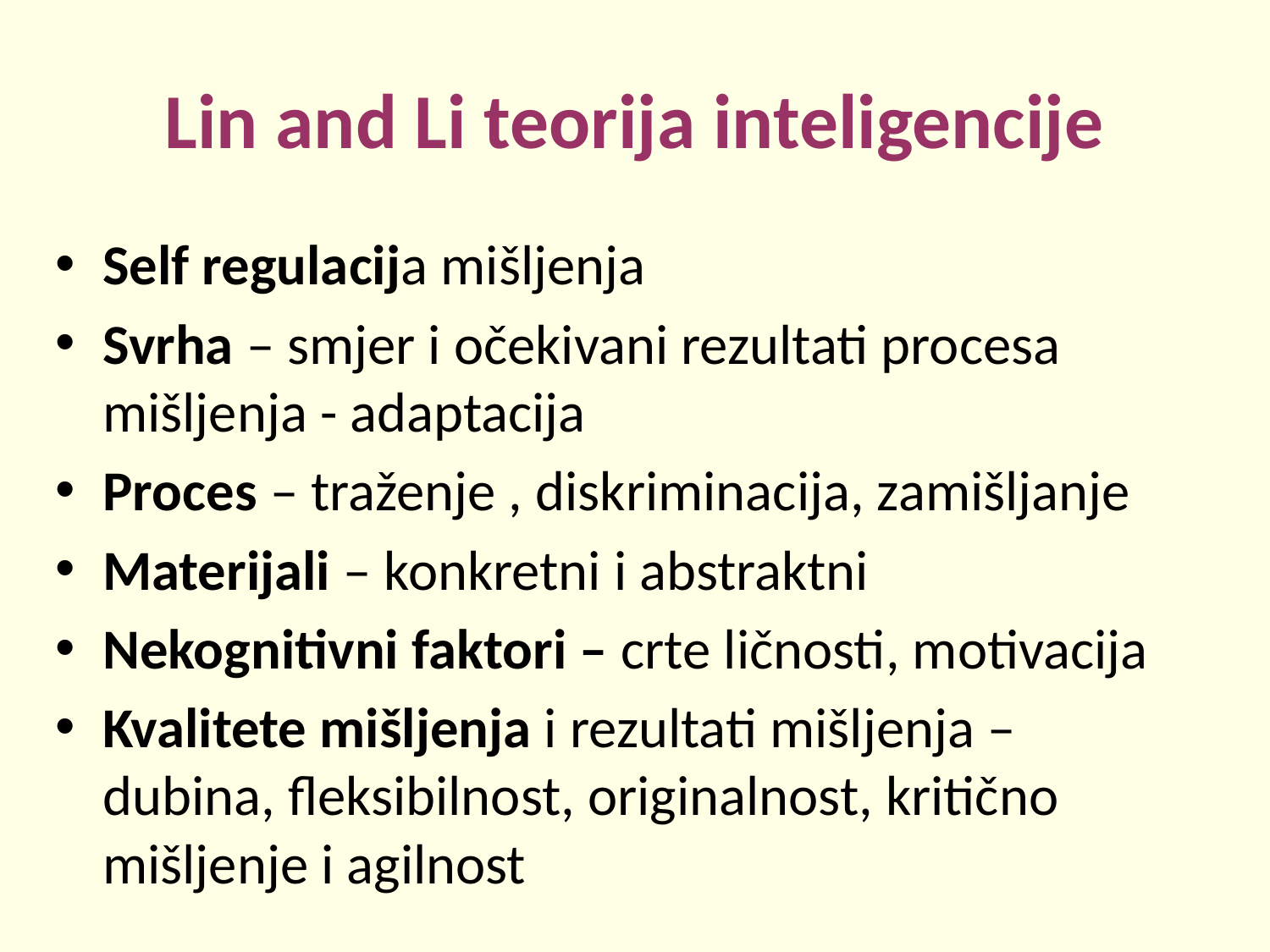

# Lin and Li teorija inteligencije
Self regulacija mišljenja
Svrha – smjer i očekivani rezultati procesa mišljenja - adaptacija
Proces – traženje , diskriminacija, zamišljanje
Materijali – konkretni i abstraktni
Nekognitivni faktori – crte ličnosti, motivacija
Kvalitete mišljenja i rezultati mišljenja – dubina, fleksibilnost, originalnost, kritično mišljenje i agilnost